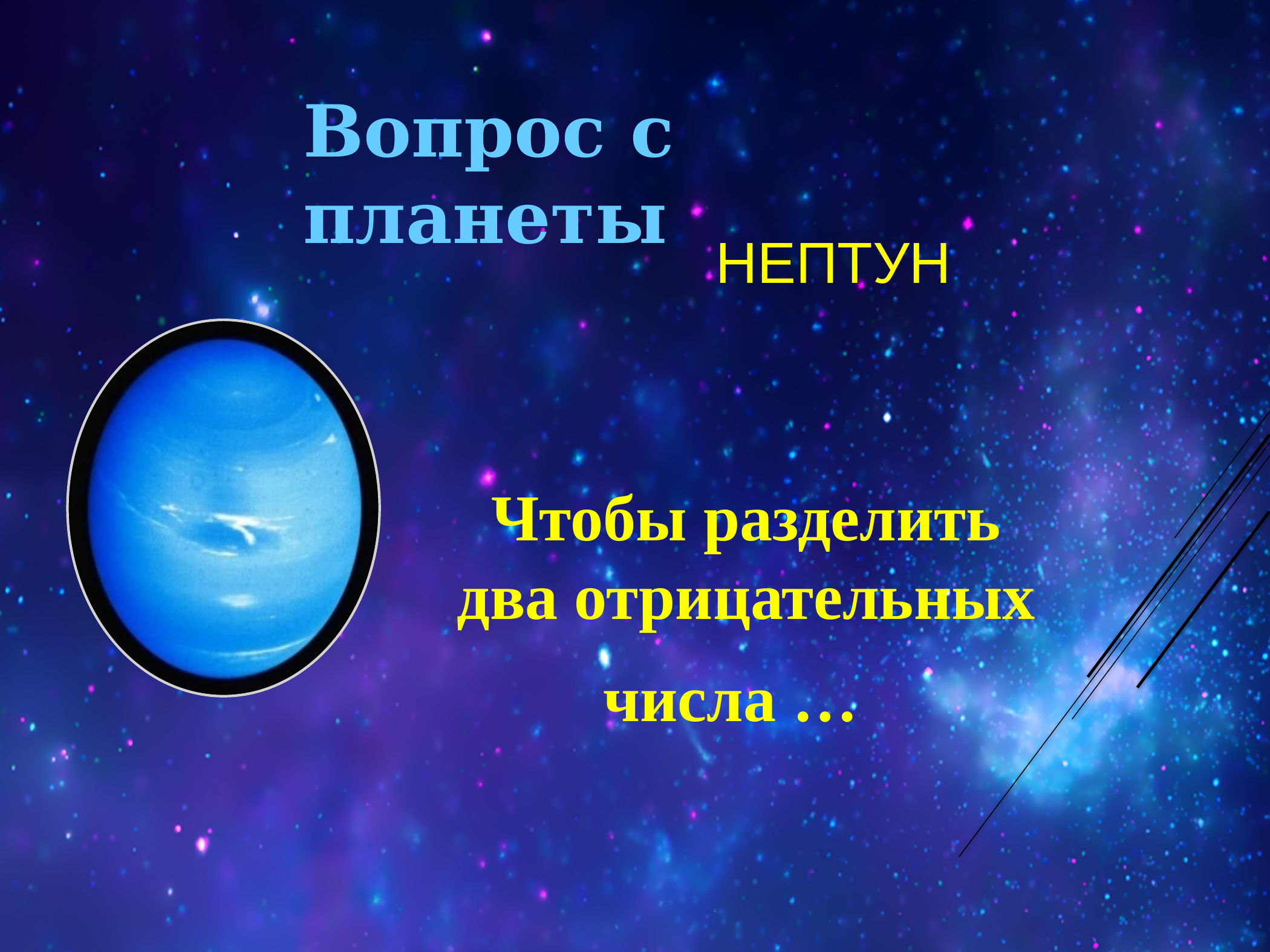

Вопрос с планеты
НЕПТУН

Чтобы разделить
 два отрицательных
числа …